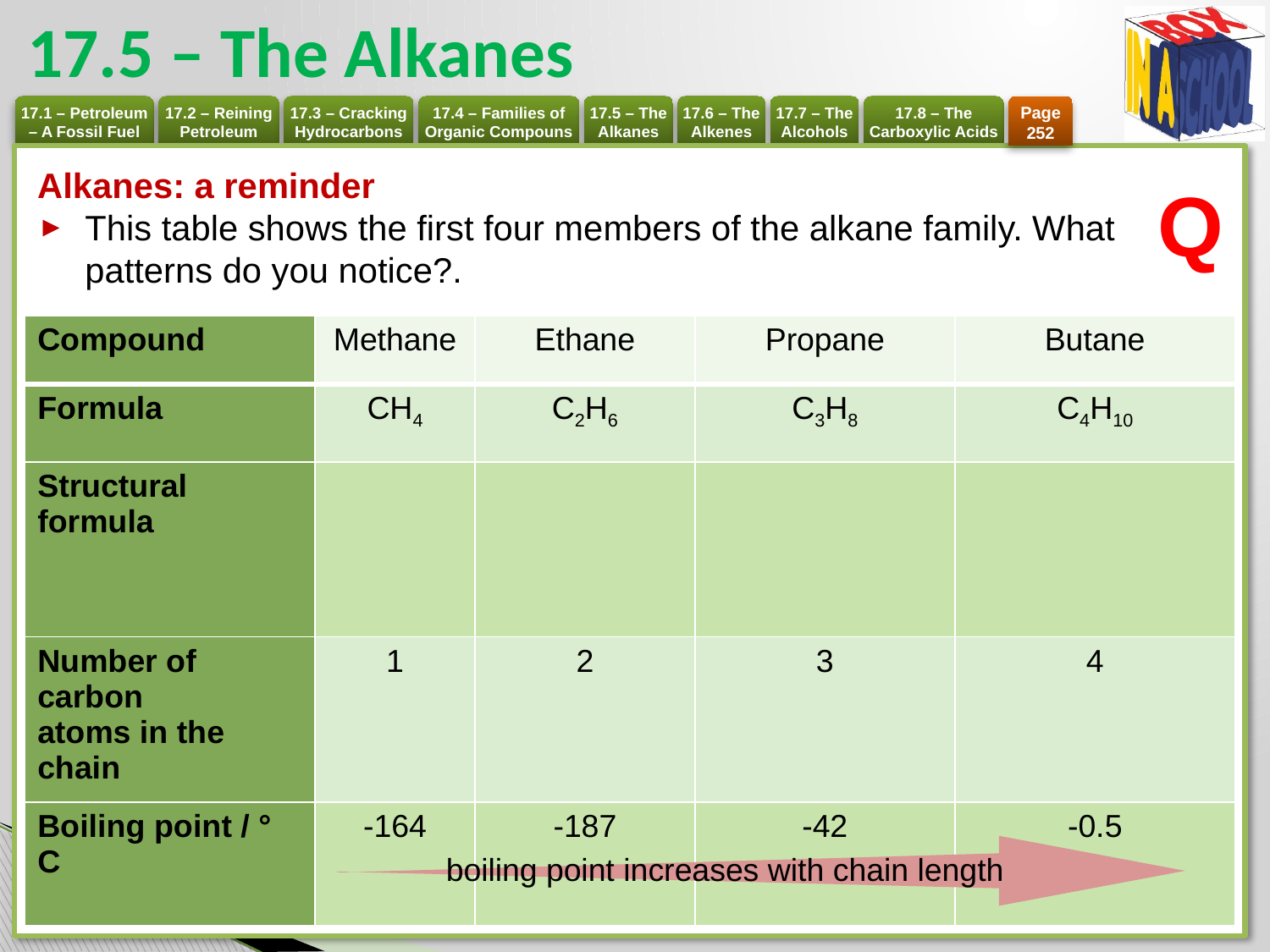

# 17.5 – The Alkanes
Page 252
Alkanes: a reminder
This table shows the first four members of the alkane family. What patterns do you notice?.
Q
| Compound | Methane | Ethane | Propane | Butane |
| --- | --- | --- | --- | --- |
| Formula | CH4 | C2H6 | C3H8 | C4H10 |
| Structural formula |  |  |  |  |
| Number of carbon atoms in the chain | 1 | 2 | 3 | 4 |
| Boiling point / ° C | -164 | -187 | -42 | -0.5 |

boiling point increases with chain length